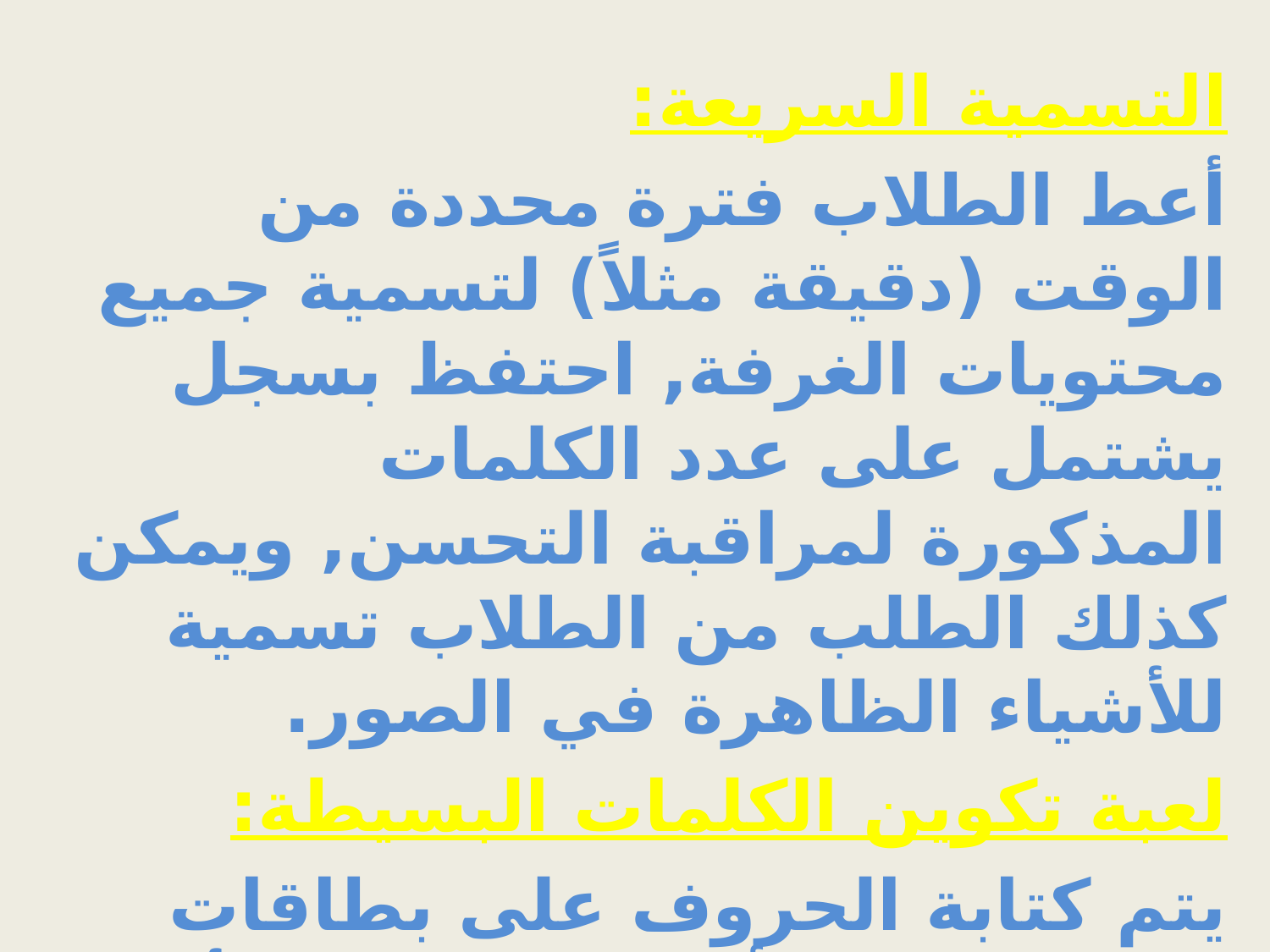

التسمية السريعة:
أعط الطلاب فترة محددة من الوقت (دقيقة مثلاً) لتسمية جميع محتويات الغرفة, احتفظ بسجل يشتمل على عدد الكلمات المذكورة لمراقبة التحسن, ويمكن كذلك الطلب من الطلاب تسمية للأشياء الظاهرة في الصور.
لعبة تكوين الكلمات البسيطة:
يتم كتابة الحروف على بطاقات ويلاحظ عمل أكثر من نسخة لأن بعض الحروف مكرر, ويمكن مطابقة الحروف أو الكلمات ونطقها.